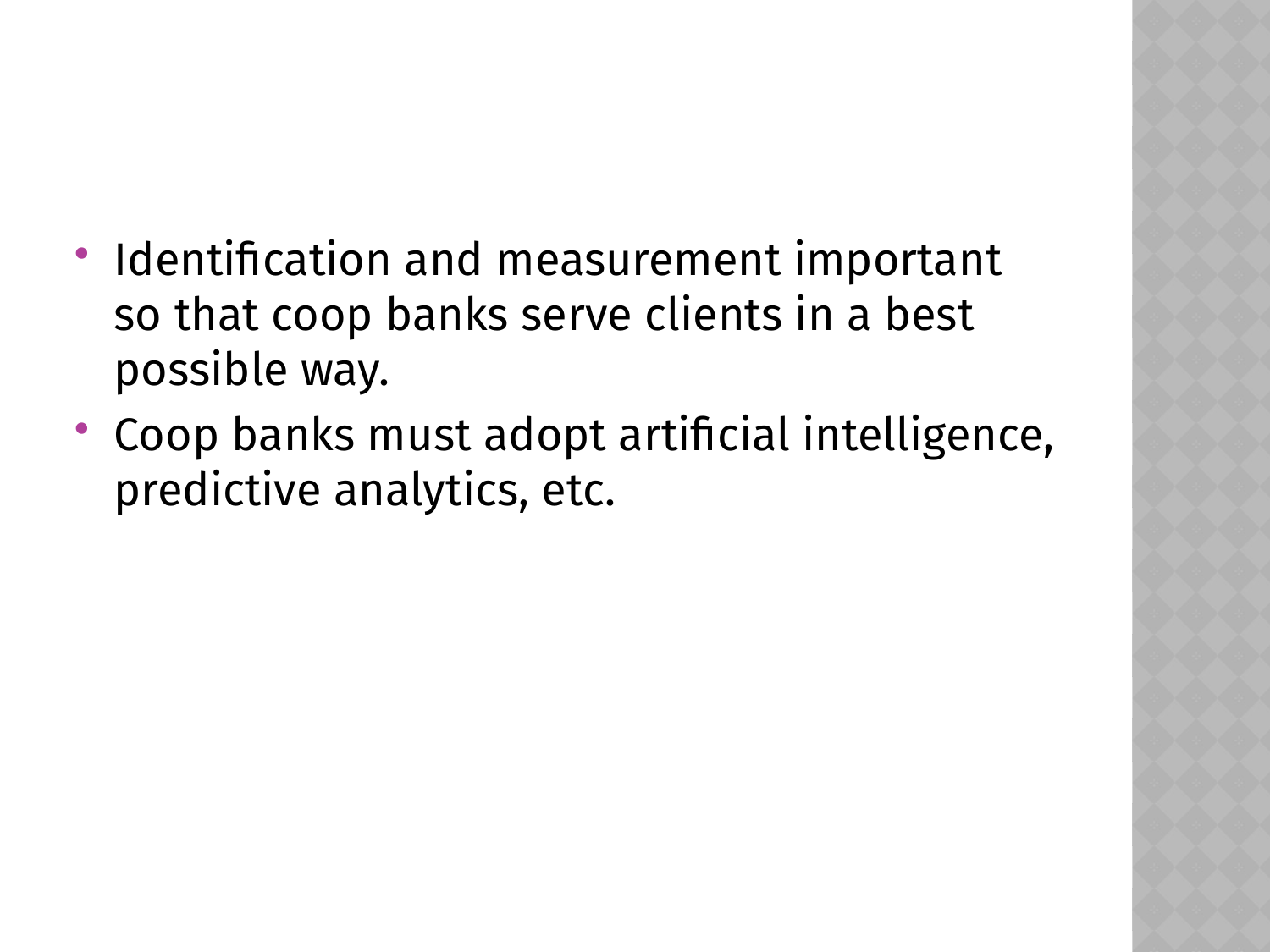

Identification and measurement important so that coop banks serve clients in a best possible way.
Coop banks must adopt artificial intelligence, predictive analytics, etc.